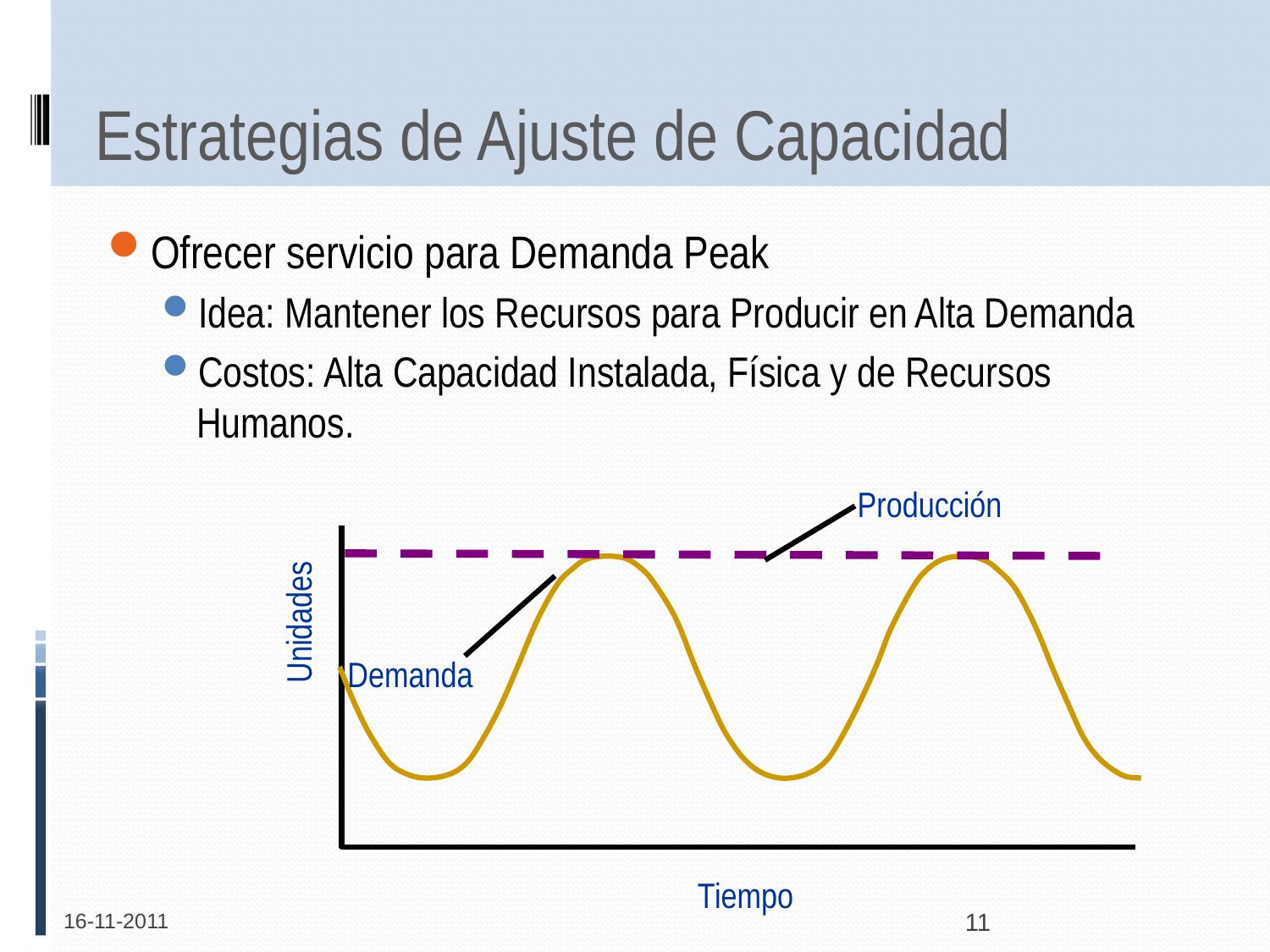

# Estrategias de Ajuste de Capacidad
Ofrecer servicio para Demanda Peak
Idea: Mantener los Recursos para Producir en Alta Demanda
Costos: Alta Capacidad Instalada, Física y de Recursos Humanos.

Producción

Unidades
Demanda
Tiempo
16-11-2011
11